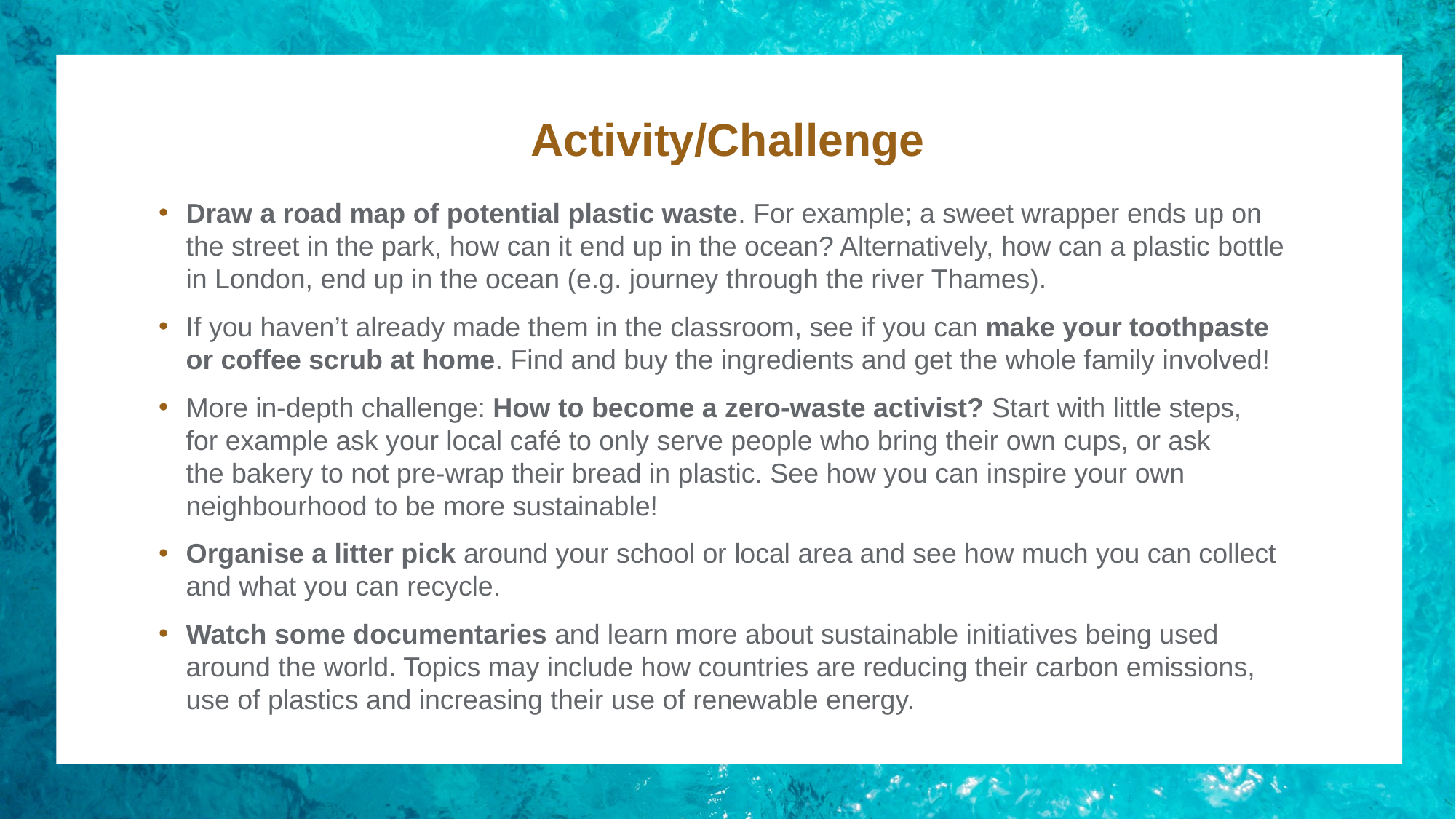

Activity/Challenge
Draw a road map of potential plastic waste. For example; a sweet wrapper ends up on the street in the park, how can it end up in the ocean? Alternatively, how can a plastic bottle in London, end up in the ocean (e.g. journey through the river Thames).
If you haven’t already made them in the classroom, see if you can make your toothpaste
or coffee scrub at home. Find and buy the ingredients and get the whole family involved!
More in-depth challenge: How to become a zero-waste activist? Start with little steps,
for example ask your local café to only serve people who bring their own cups, or ask
the bakery to not pre-wrap their bread in plastic. See how you can inspire your own neighbourhood to be more sustainable!
Organise a litter pick around your school or local area and see how much you can collect and what you can recycle.
Watch some documentaries and learn more about sustainable initiatives being used around the world. Topics may include how countries are reducing their carbon emissions, use of plastics and increasing their use of renewable energy.